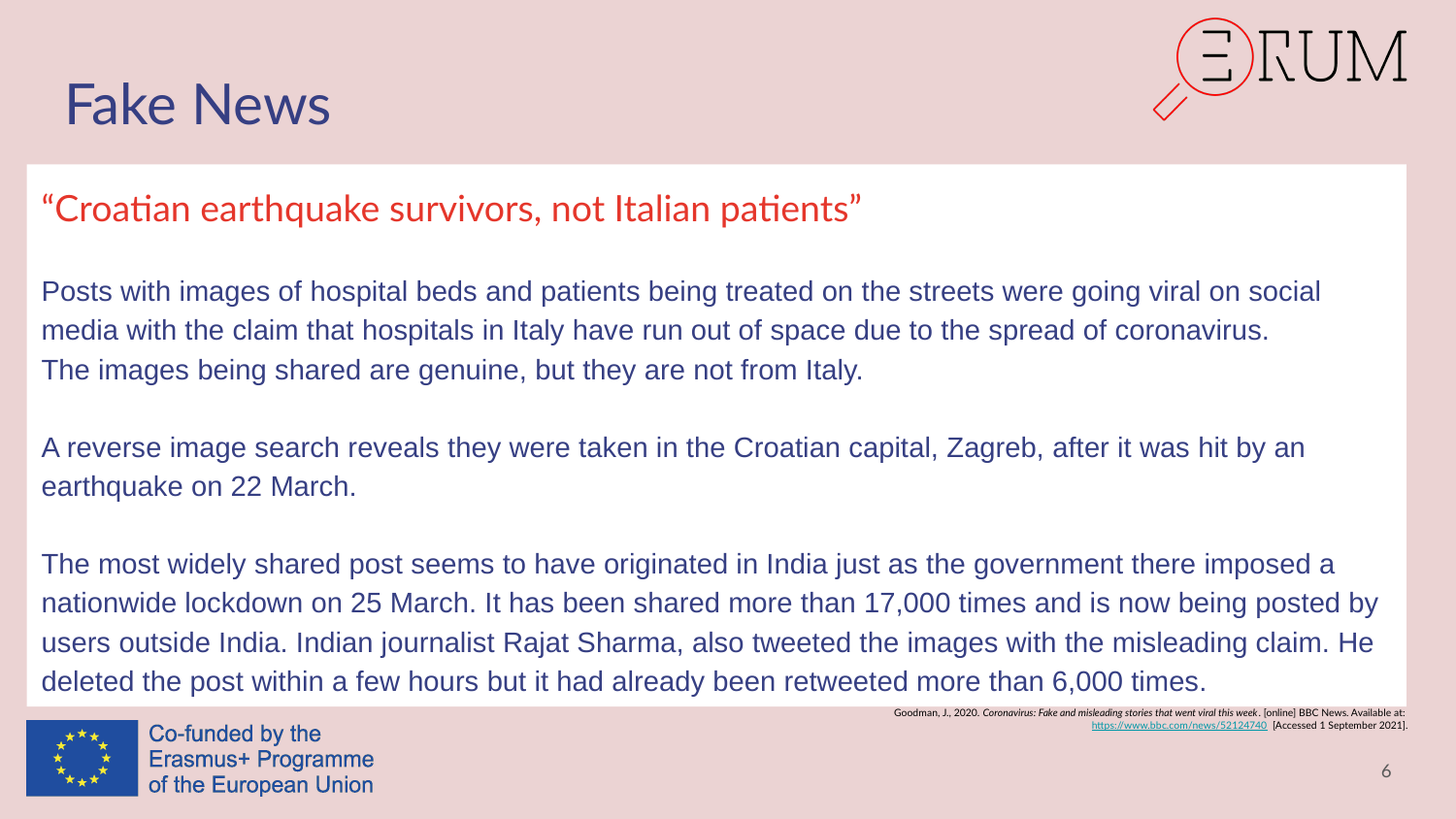

# Fake News
“Croatian earthquake survivors, not Italian patients”

Posts with images of hospital beds and patients being treated on the streets were going viral on social media with the claim that hospitals in Italy have run out of space due to the spread of coronavirus.
The images being shared are genuine, but they are not from Italy.

A reverse image search reveals they were taken in the Croatian capital, Zagreb, after it was hit by an earthquake on 22 March.

The most widely shared post seems to have originated in India just as the government there imposed a nationwide lockdown on 25 March. It has been shared more than 17,000 times and is now being posted by users outside India. Indian journalist Rajat Sharma, also tweeted the images with the misleading claim. He deleted the post within a few hours but it had already been retweeted more than 6,000 times.

Goodman, J., 2020. Coronavirus: Fake and misleading stories that went viral this week. [online] BBC News. Available at: https://www.bbc.com/news/52124740  [Accessed 1 September 2021].
6